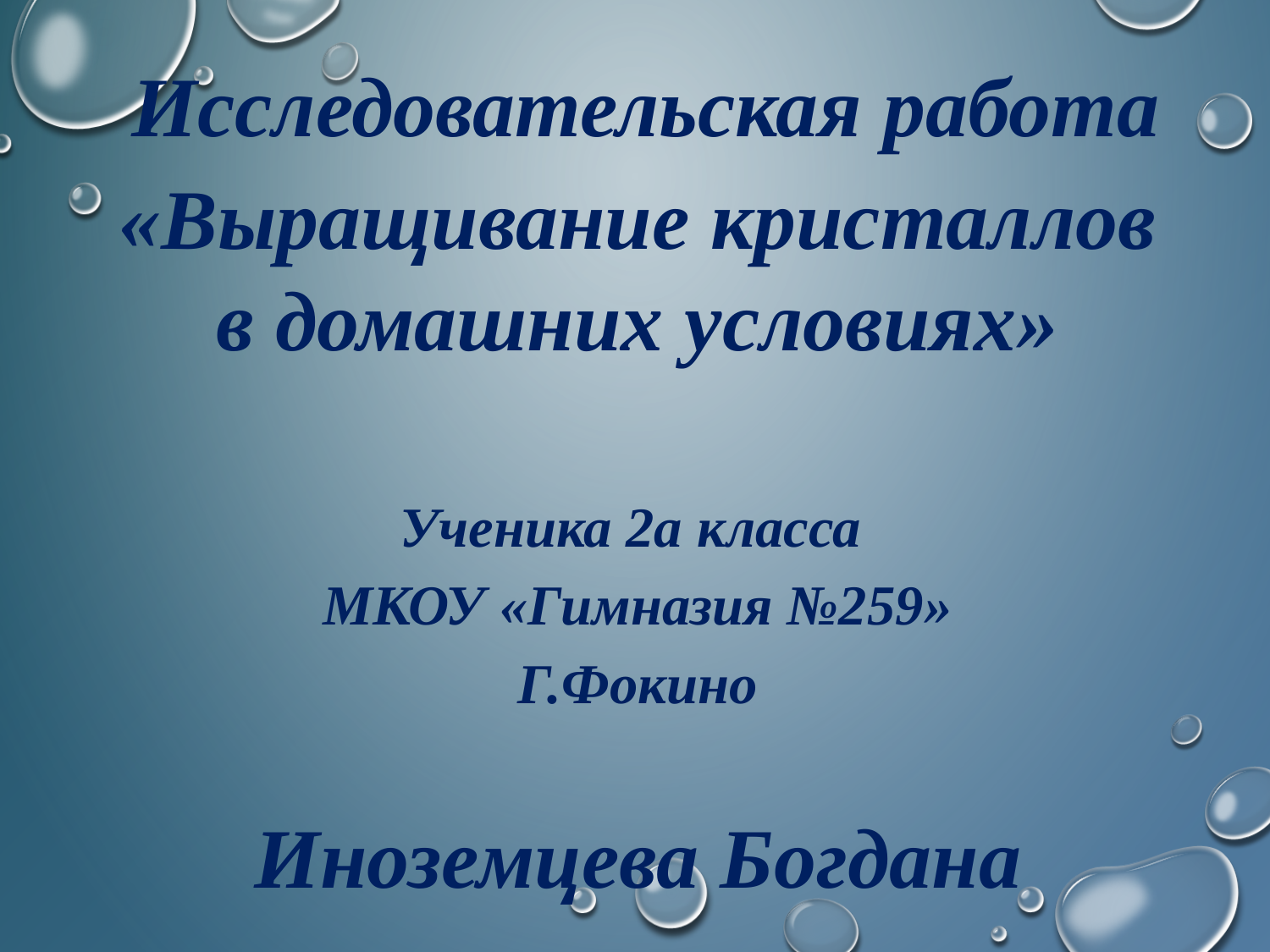

Исследовательская работа
«Выращивание кристаллов в домашних условиях»

Ученика 2а класса
МКОУ «Гимназия №259»
Г.Фокино

Иноземцева Богдана